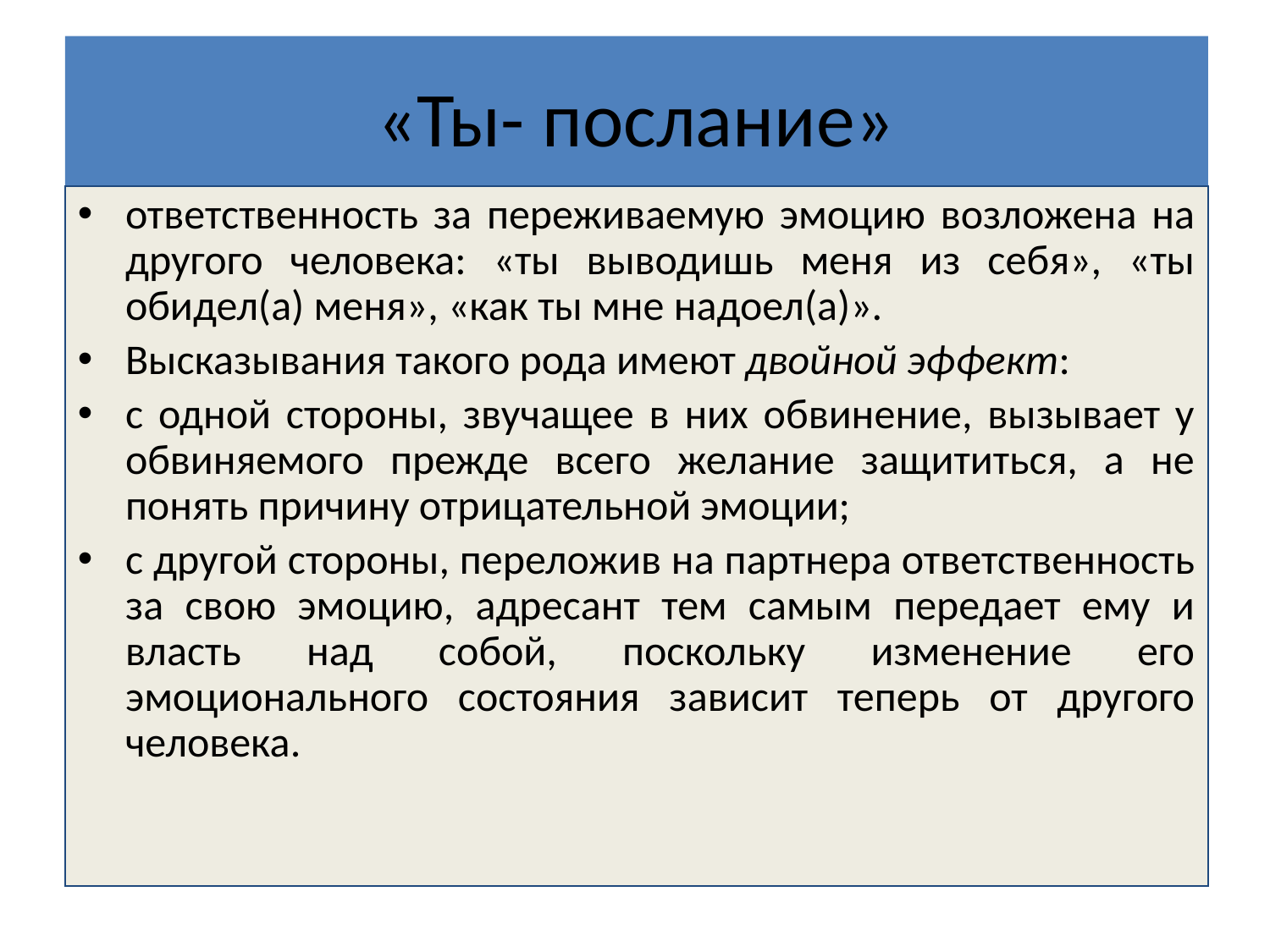

# «Ты- послание»
ответственность за переживаемую эмоцию возложена на другого человека: «ты выводишь меня из себя», «ты обидел(а) меня», «как ты мне надоел(а)».
Высказывания такого рода имеют двойной эффект:
с одной стороны, звучащее в них обвинение, вызывает у обвиняемого прежде всего желание защититься, а не понять причину отрицательной эмоции;
с другой стороны, переложив на партнера ответственность за свою эмоцию, адресант тем самым передает ему и власть над собой, поскольку изменение его эмоционального состояния зависит теперь от другого человека.